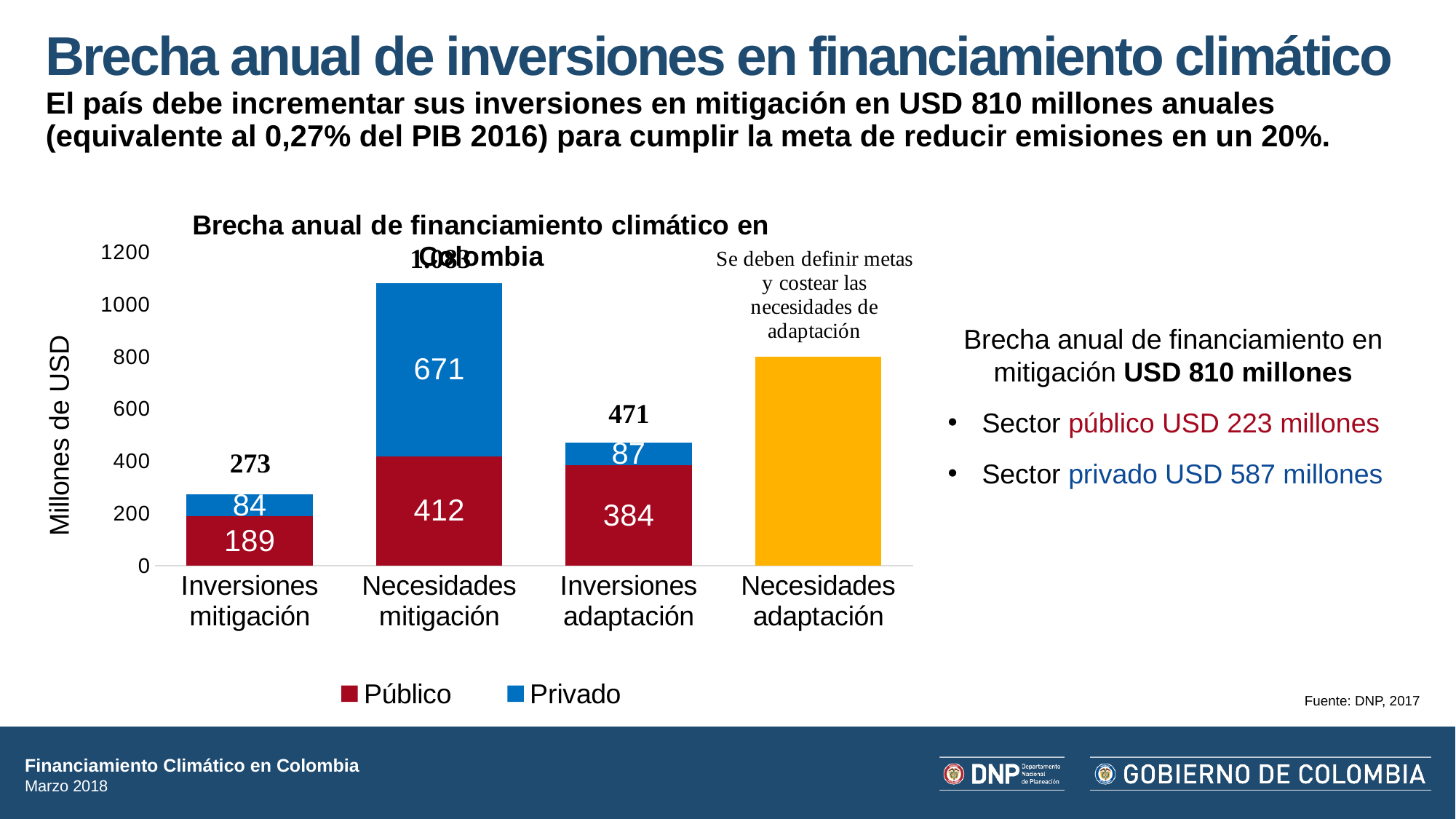

# Brecha anual de inversiones en financiamiento climático
El país debe incrementar sus inversiones en mitigación en USD 810 millones anuales (equivalente al 0,27% del PIB 2016) para cumplir la meta de reducir emisiones en un 20%.

### Chart: Brecha anual de financiamiento climático en Colombia

| Category | Público | Privado |  |
|---|---|---|---|
| Inversiones mitigación | 188.633108603766 | 83.8369371572292 | None |
| Necesidades mitigación | 419.184685786146 | 663.709085828064 | None |
| Inversiones adaptación | 384.2526286373 | 87.3301428721137 | None |
| Necesidades adaptación | None | None | 800.0 |
Brecha anual de financiamiento en mitigación USD 810 millones
Sector público USD 223 millones
Sector privado USD 587 millones
Fuente: DNP, 2017